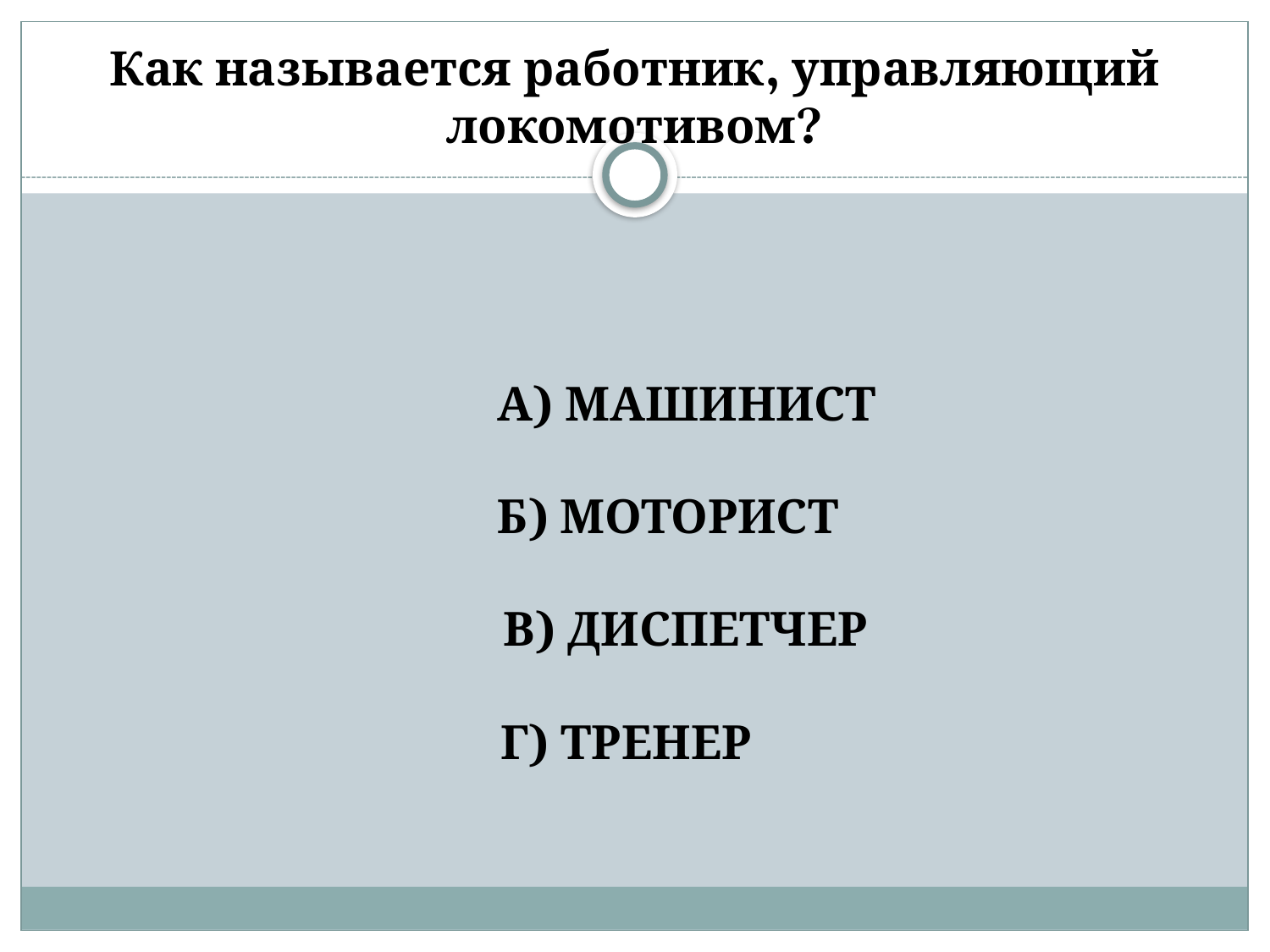

# Как называется работник, управляющий локомотивом?

                   А) МАШИНИСТ
          Б) МОТОРИСТ
             В) ДИСПЕТЧЕР
   Г) ТРЕНЕР